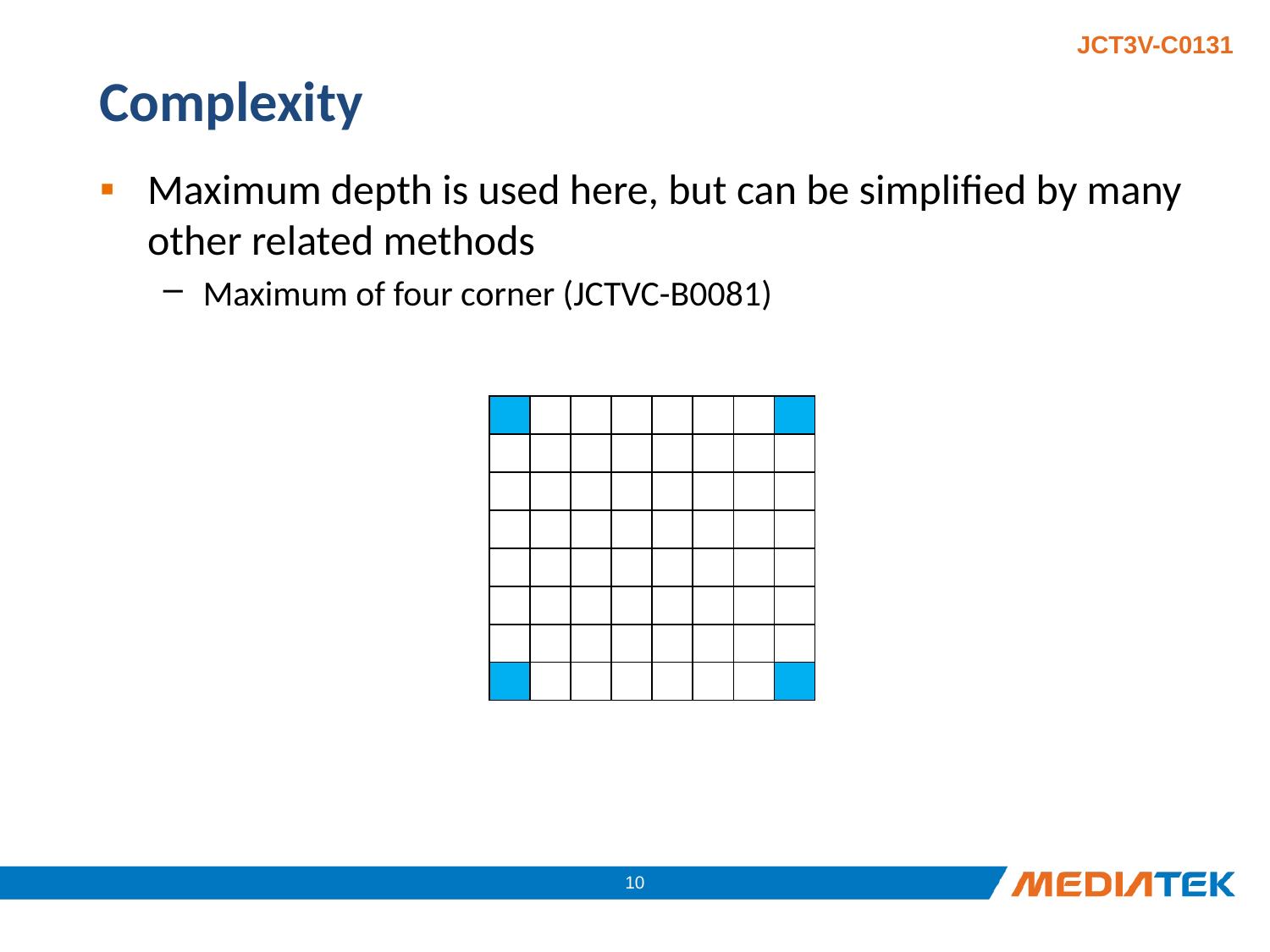

# Complexity
Maximum depth is used here, but can be simplified by many other related methods
Maximum of four corner (JCTVC-B0081)
|  |  |  |  |  |  |  |  |
| --- | --- | --- | --- | --- | --- | --- | --- |
|  |  |  |  |  |  |  |  |
|  |  |  |  |  |  |  |  |
|  |  |  |  |  |  |  |  |
|  |  |  |  |  |  |  |  |
|  |  |  |  |  |  |  |  |
|  |  |  |  |  |  |  |  |
|  |  |  |  |  |  |  |  |
10